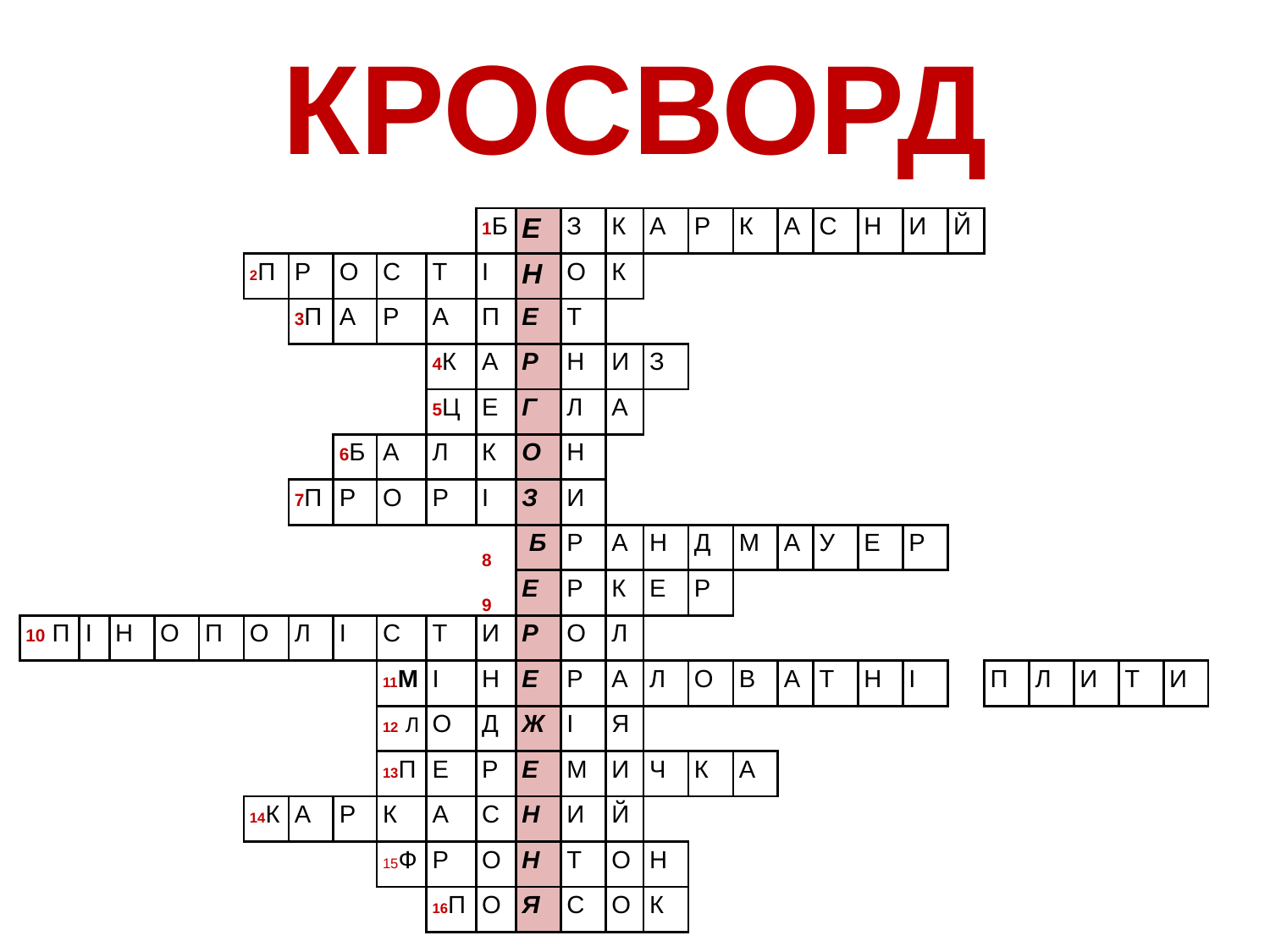

# КРОСВОРД
|  |  |  |  |  |  |  |  |  |  | 1Б | Е | З | К | А | Р | К | А | С | Н | И | Й |  |  |  |  |  |
| --- | --- | --- | --- | --- | --- | --- | --- | --- | --- | --- | --- | --- | --- | --- | --- | --- | --- | --- | --- | --- | --- | --- | --- | --- | --- | --- |
|  |  |  |  |  | 2П | Р | О | С | Т | І | Н | О | К |  |  |  |  |  |  |  |  |  |  |  |  |  |
|  |  |  |  |  |  | 3П | А | Р | А | П | Е | Т |  |  |  |  |  |  |  |  |  |  |  |  |  |  |
|  |  |  |  |  |  |  |  |  | 4К | А | Р | Н | И | З |  |  |  |  |  |  |  |  |  |  |  |  |
|  |  |  |  |  |  |  |  |  | 5Ц | Е | Г | Л | А |  |  |  |  |  |  |  |  |  |  |  |  |  |
|  |  |  |  |  |  |  | 6Б | А | Л | К | О | Н |  |  |  |  |  |  |  |  |  |  |  |  |  |  |
|  |  |  |  |  |  | 7П | Р | О | Р | І | З | И |  |  |  |  |  |  |  |  |  |  |  |  |  |  |
|  |  |  |  |  |  |  |  |  |  | 8 | Б | Р | А | Н | Д | М | А | У | Е | Р |  |  |  |  |  |  |
|  |  |  |  |  |  |  |  |  |  | 9 | Е | Р | К | Е | Р |  |  |  |  |  |  |  |  |  |  |  |
| 10 П | І | Н | О | П | О | Л | І | С | Т | И | Р | О | Л |  |  |  |  |  |  |  |  |  |  |  |  |  |
|  |  |  |  |  |  |  |  | 11М | І | Н | Е | Р | А | Л | О | В | А | Т | Н | І |  | П | Л | И | Т | И |
|  |  |  |  |  |  |  |  | 12 Л | О | Д | Ж | І | Я |  |  |  |  |  |  |  |  |  |  |  |  |  |
|  |  |  |  |  |  |  |  | 13П | Е | Р | Е | М | И | Ч | К | А |  |  |  |  |  |  |  |  |  |  |
|  |  |  |  |  | 14К | А | Р | К | А | С | Н | И | Й |  |  |  |  |  |  |  |  |  |  |  |  |  |
|  |  |  |  |  |  |  |  | 15Ф | Р | О | Н | Т | О | Н |  |  |  |  |  |  |  |  |  |  |  |  |
|  |  |  |  |  |  |  |  |  | 16П | О | Я | С | О | К |  |  |  |  |  |  |  |  |  |  |  |  |